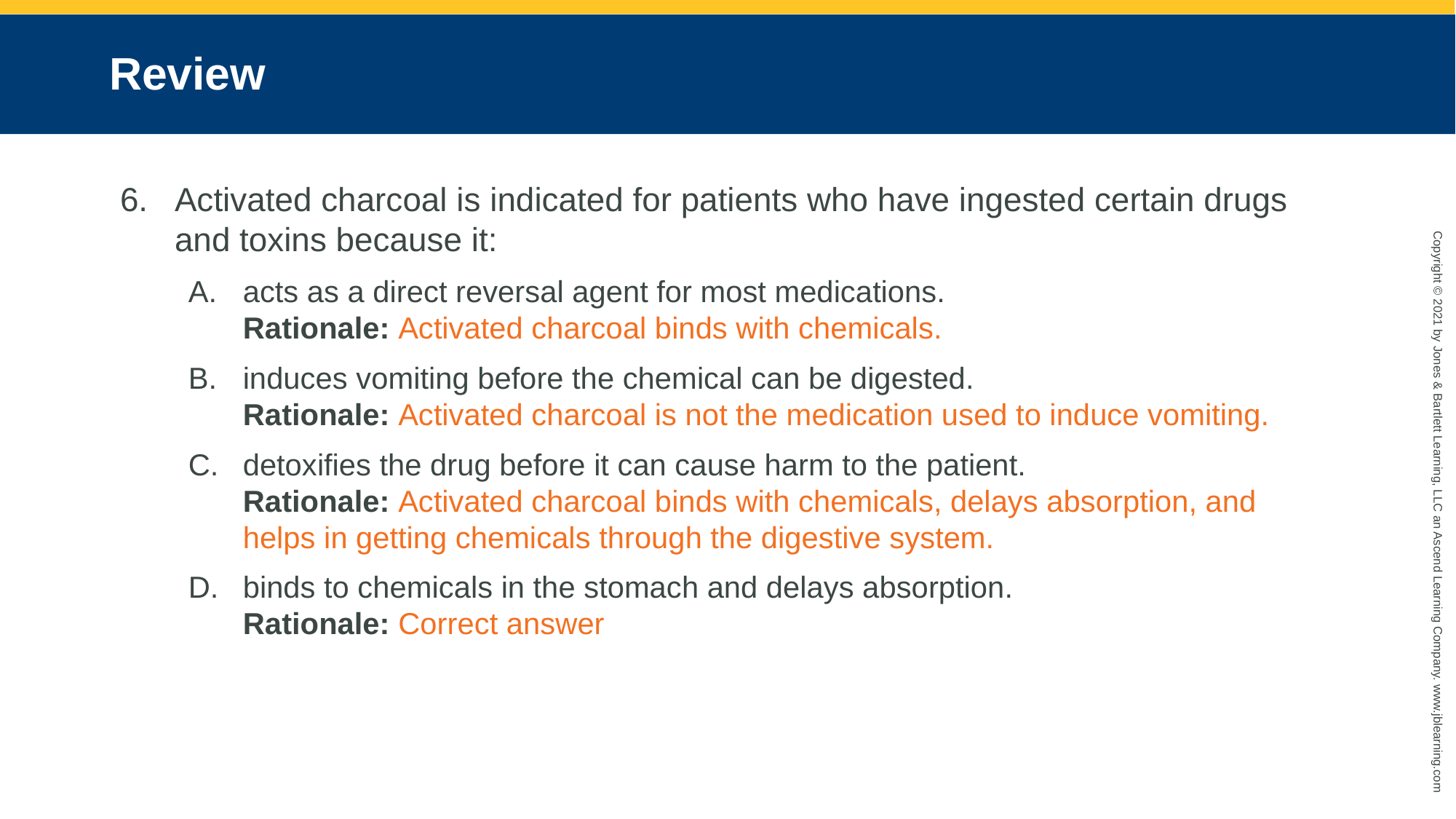

# Review
Activated charcoal is indicated for patients who have ingested certain drugs and toxins because it:
acts as a direct reversal agent for most medications.
Rationale: Activated charcoal binds with chemicals.
induces vomiting before the chemical can be digested.
Rationale: Activated charcoal is not the medication used to induce vomiting.
detoxifies the drug before it can cause harm to the patient.
Rationale: Activated charcoal binds with chemicals, delays absorption, and helps in getting chemicals through the digestive system.
binds to chemicals in the stomach and delays absorption.
Rationale: Correct answer